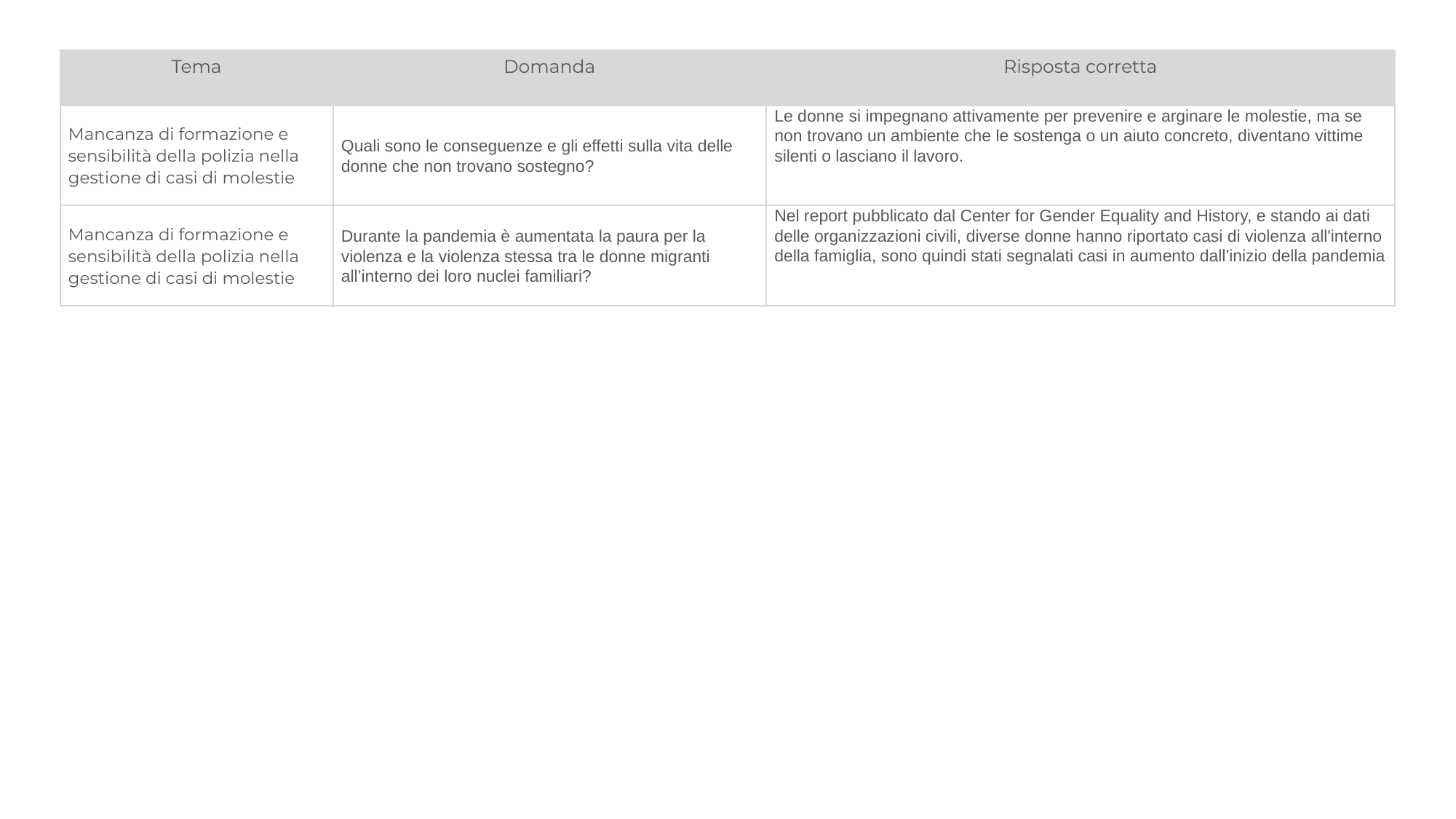

| Tema | Domanda | Risposta corretta |
| --- | --- | --- |
| Mancanza di formazione e sensibilità della polizia nella gestione di casi di molestie | Quali sono le conseguenze e gli effetti sulla vita delle donne che non trovano sostegno? | Le donne si impegnano attivamente per prevenire e arginare le molestie, ma se non trovano un ambiente che le sostenga o un aiuto concreto, diventano vittime silenti o lasciano il lavoro. |
| Mancanza di formazione e sensibilità della polizia nella gestione di casi di molestie | Durante la pandemia è aumentata la paura per la violenza e la violenza stessa tra le donne migranti all’interno dei loro nuclei familiari? | Nel report pubblicato dal Center for Gender Equality and History, e stando ai dati delle organizzazioni civili, diverse donne hanno riportato casi di violenza all'interno della famiglia, sono quindi stati segnalati casi in aumento dall’inizio della pandemia |